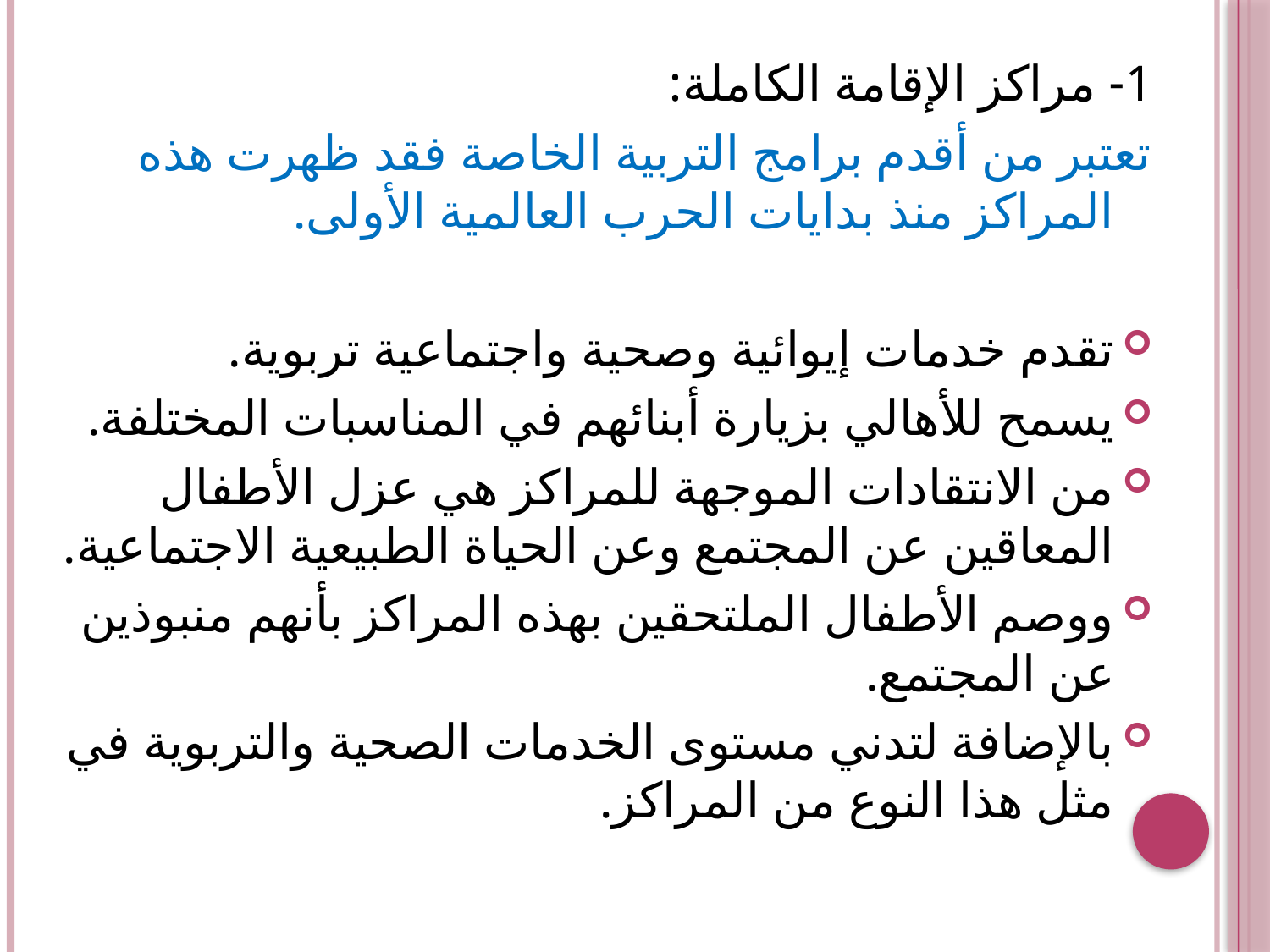

1- مراكز الإقامة الكاملة:
تعتبر من أقدم برامج التربية الخاصة فقد ظهرت هذه المراكز منذ بدايات الحرب العالمية الأولى.

تقدم خدمات إيوائية وصحية واجتماعية تربوية.
يسمح للأهالي بزيارة أبنائهم في المناسبات المختلفة.
من الانتقادات الموجهة للمراكز هي عزل الأطفال المعاقين عن المجتمع وعن الحياة الطبيعية الاجتماعية.
ووصم الأطفال الملتحقين بهذه المراكز بأنهم منبوذين عن المجتمع.
بالإضافة لتدني مستوى الخدمات الصحية والتربوية في مثل هذا النوع من المراكز.